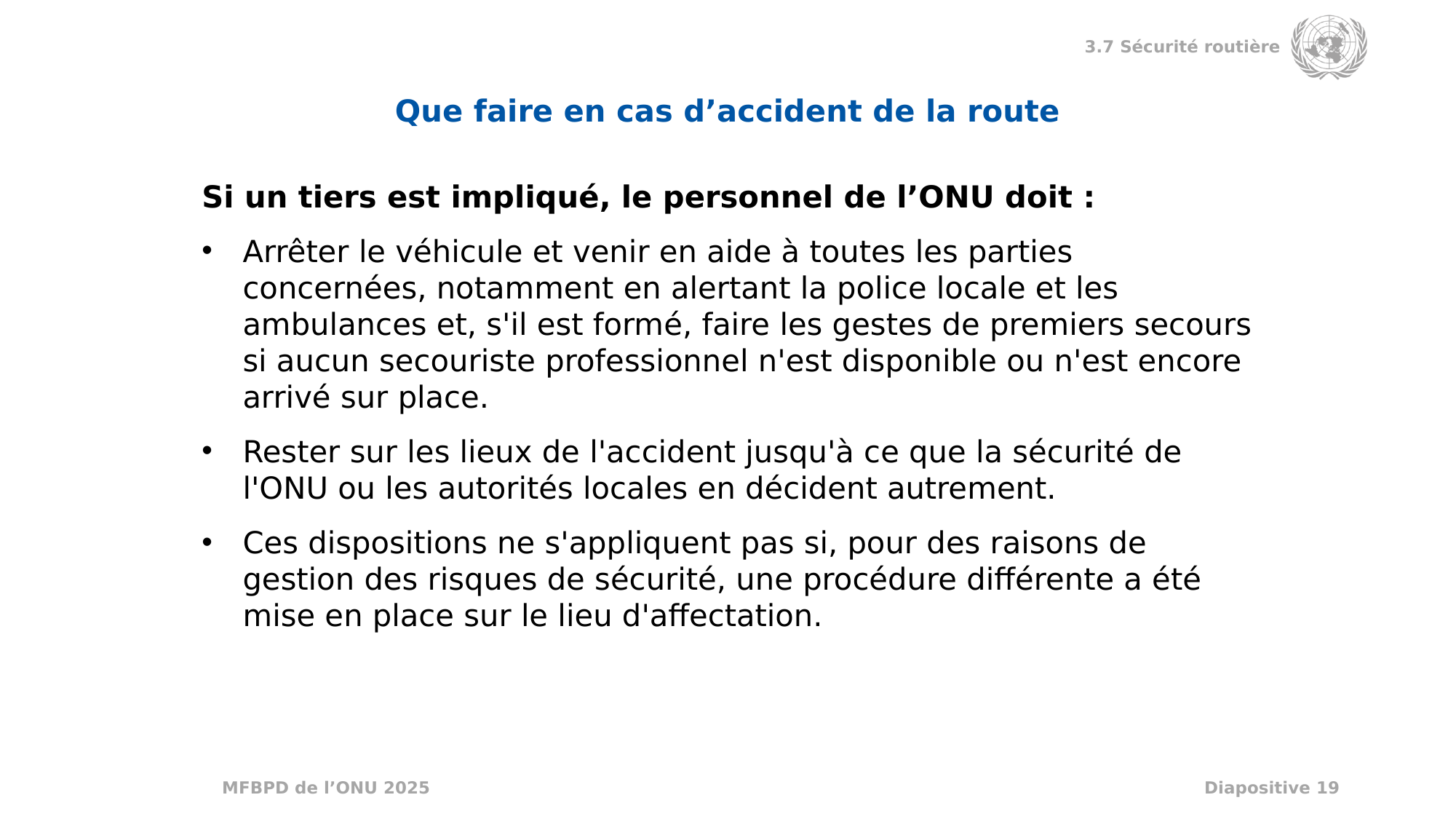

Que faire en cas d’accident de la route
Si un tiers est impliqué, le personnel de l’ONU doit :
Arrêter le véhicule et venir en aide à toutes les parties concernées, notamment en alertant la police locale et les ambulances et, s'il est formé, faire les gestes de premiers secours si aucun secouriste professionnel n'est disponible ou n'est encore arrivé sur place.
Rester sur les lieux de l'accident jusqu'à ce que la sécurité de l'ONU ou les autorités locales en décident autrement.
Ces dispositions ne s'appliquent pas si, pour des raisons de gestion des risques de sécurité, une procédure différente a été mise en place sur le lieu d'affectation.